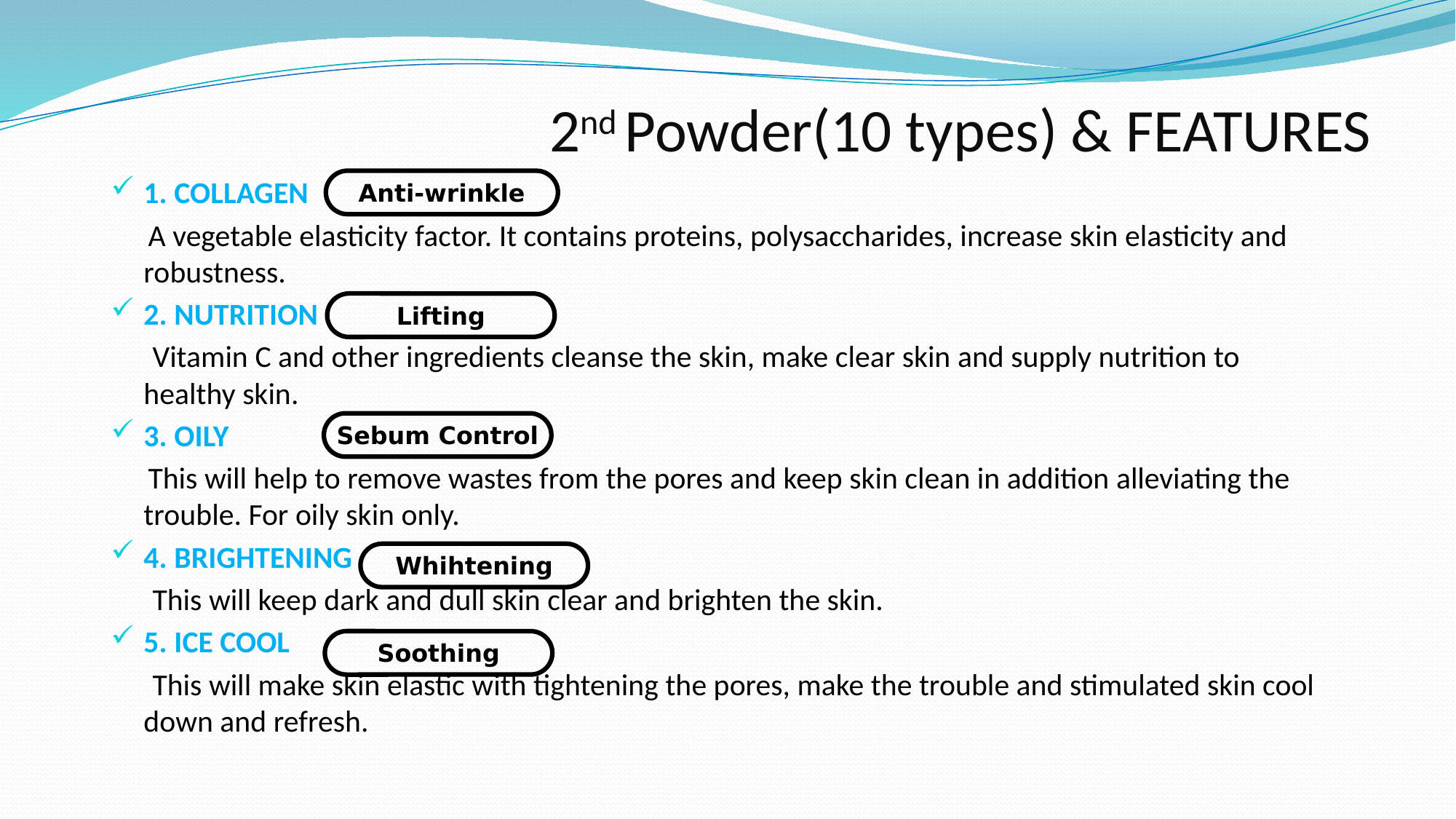

# 2nd Powder(10 types) & FEATURES
1. COLLAGEN
      A vegetable elasticity factor. It contains proteins, polysaccharides, increase skin elasticity and robustness.
2. NUTRITION
      Vitamin C and other ingredients cleanse the skin, make clear skin and supply nutrition to healthy skin.
3. OILY
      This will help to remove wastes from the pores and keep skin clean in addition alleviating the trouble. For oily skin only.
4. BRIGHTENING
      This will keep dark and dull skin clear and brighten the skin.
5. ICE COOL
      This will make skin elastic with tightening the pores, make the trouble and stimulated skin cool down and refresh.

Anti-wrinkle
Lifting
Sebum Control
Whihtening
Soothing